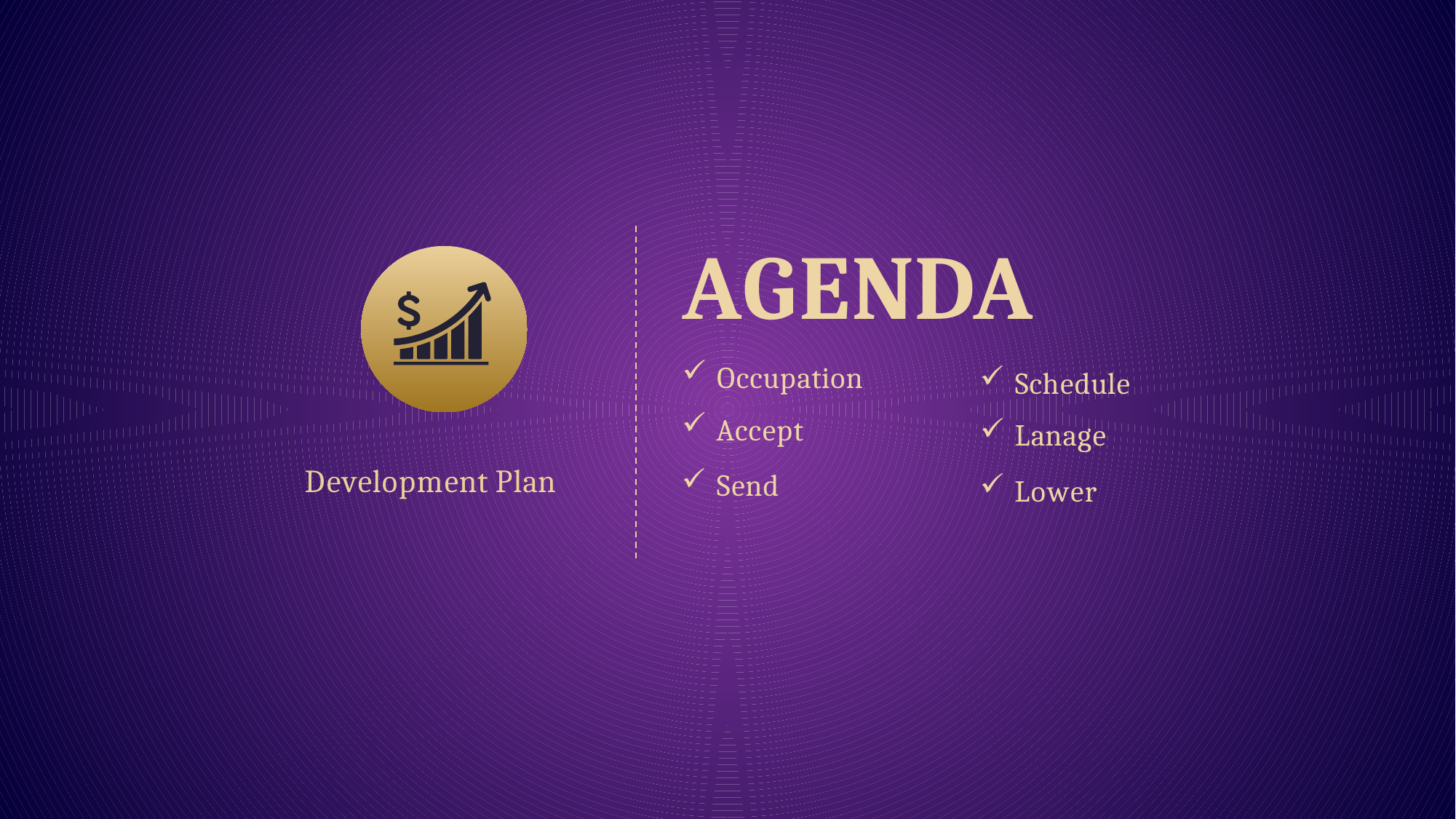

AGENDA

Occupation
Schedule
Accept
Lanage
Development Plan
Send
Lower